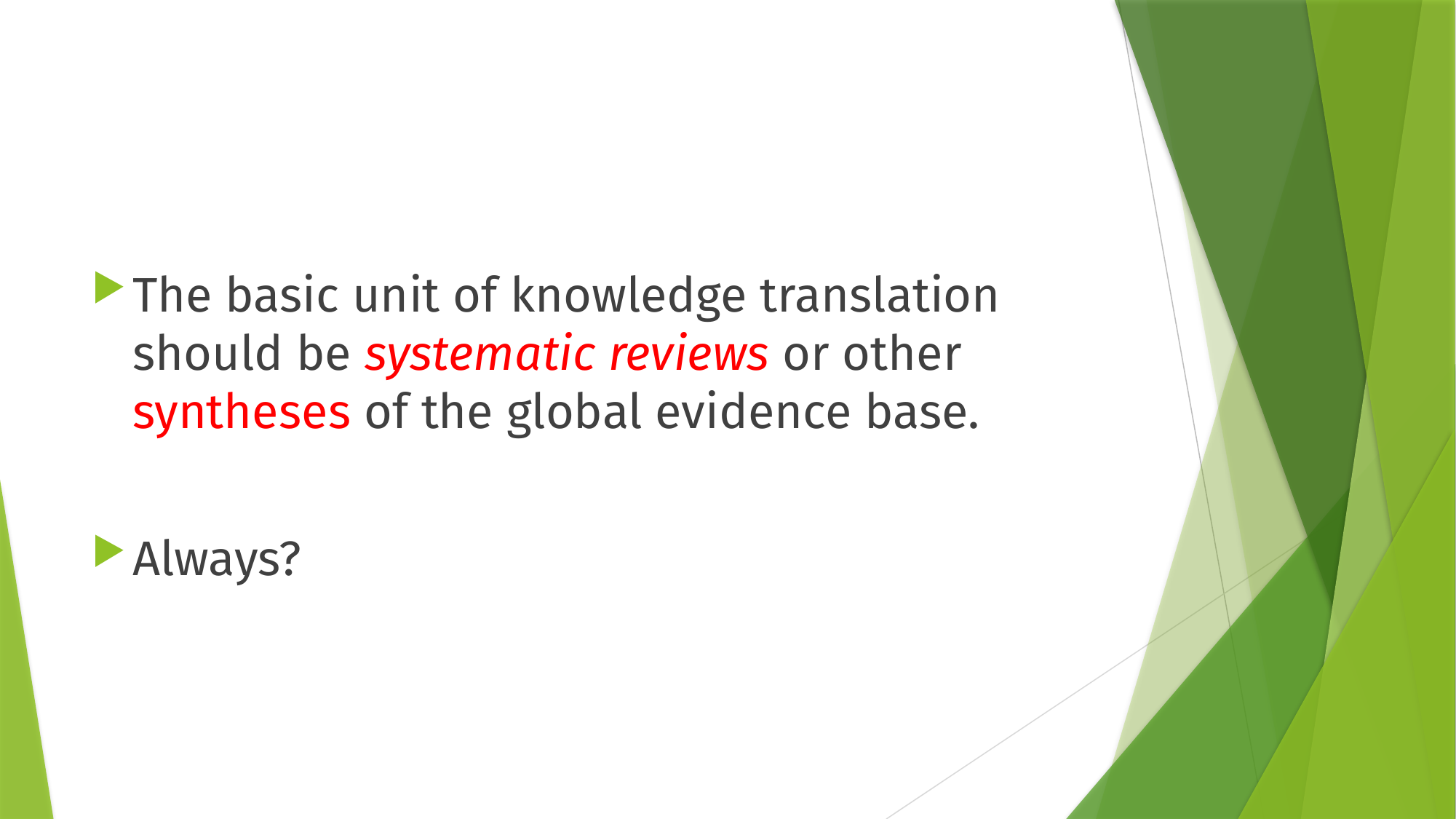

The basic unit of knowledge translation should be systematic reviews or other syntheses of the global evidence base.

Always?